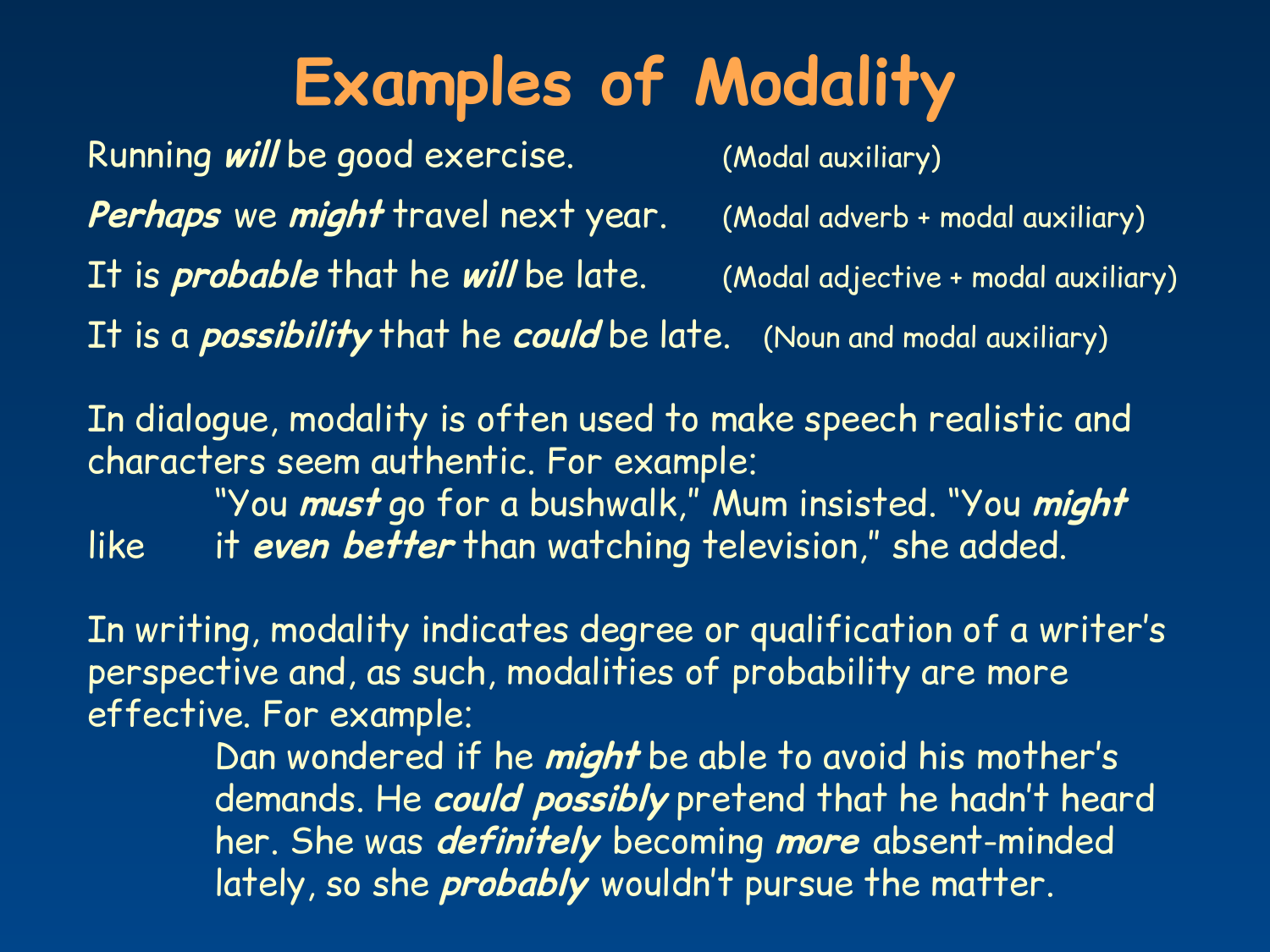

Examples of Modality
Running will be good exercise. 		(Modal auxiliary)
Perhaps we might travel next year. 	(Modal adverb + modal auxiliary)
It is probable that he will be late.	(Modal adjective + modal auxiliary)
It is a possibility that he could be late.   (Noun and modal auxiliary)

In dialogue, modality is often used to make speech realistic and characters seem authentic. For example:                                    	“You must go for a bushwalk,” Mum insisted. “You might like 	it even better than watching television,” she added.

In writing, modality indicates degree or qualification of a writer’s perspective and, as such, modalities of probability are more effective. For example:                                                              	Dan wondered if he might be able to avoid his mother’s 	demands. He could possibly pretend that he hadn’t heard 	her. She was definitely becoming more absent-minded 	lately, so she probably wouldn’t pursue the matter.